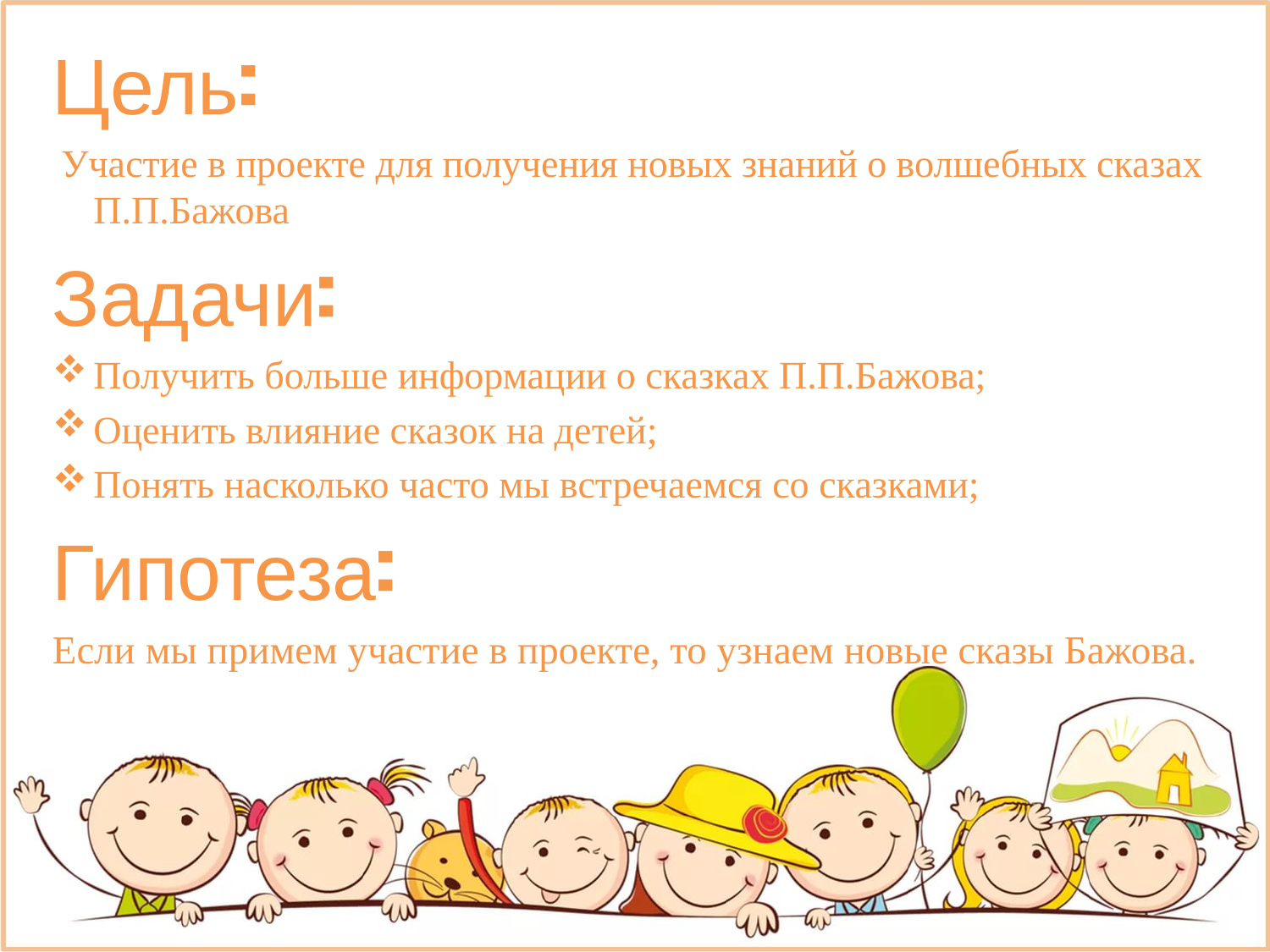

Цель:
 Участие в проекте для получения новых знаний о волшебных сказах П.П.Бажова
Задачи:
Получить больше информации о сказках П.П.Бажова;
Оценить влияние сказок на детей;
Понять насколько часто мы встречаемся со сказками;
Гипотеза:
Если мы примем участие в проекте, то узнаем новые сказы Бажова.